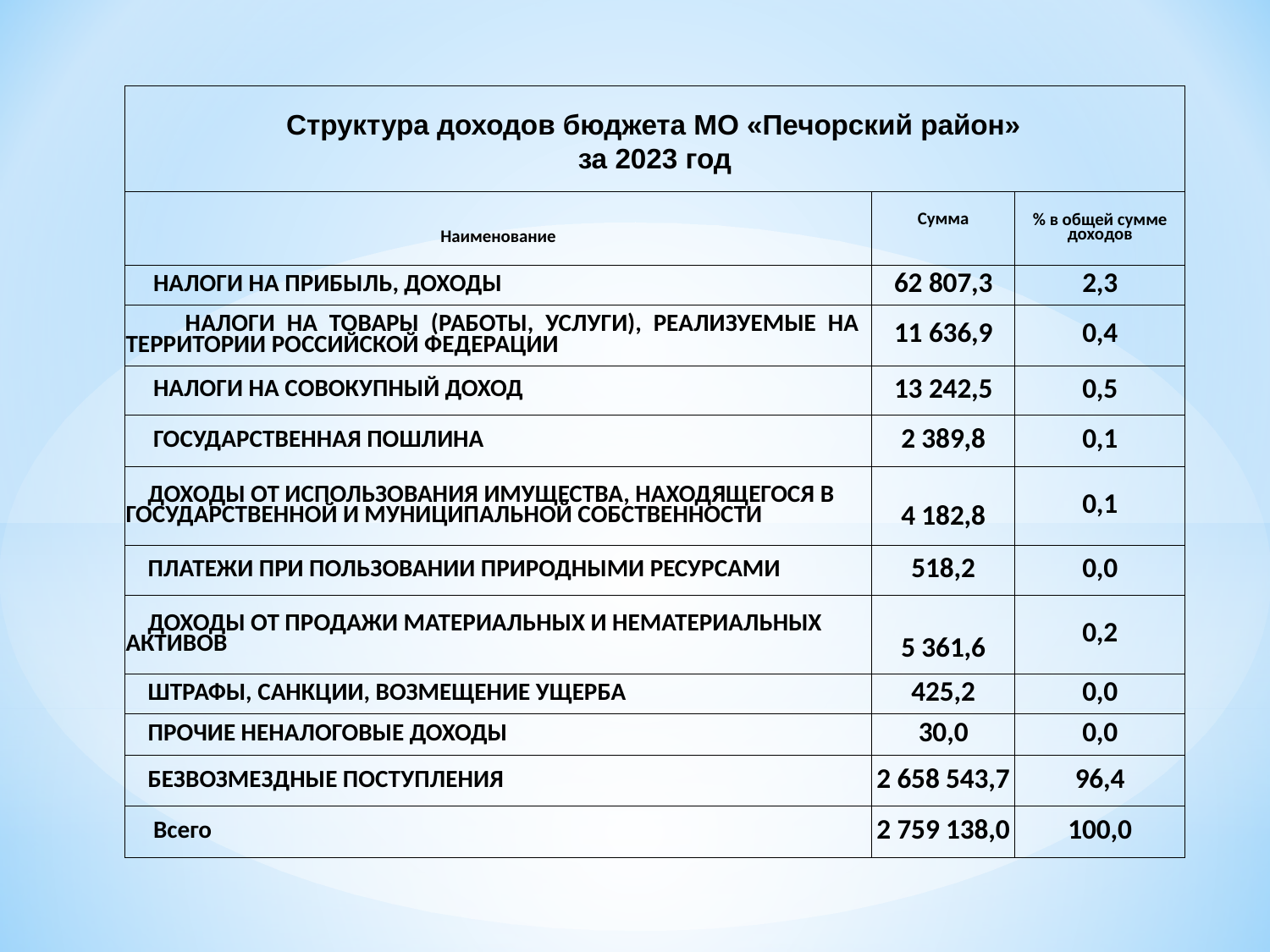

| Структура доходов бюджета МО «Печорский район» за 2023 год |  |  |
| --- | --- | --- |
| Наименование | Сумма | % в общей сумме доходов |
| НАЛОГИ НА ПРИБЫЛЬ, ДОХОДЫ | 62 807,3 | 2,3 |
| НАЛОГИ НА ТОВАРЫ (РАБОТЫ, УСЛУГИ), РЕАЛИЗУЕМЫЕ НА ТЕРРИТОРИИ РОССИЙСКОЙ ФЕДЕРАЦИИ | 11 636,9 | 0,4 |
| НАЛОГИ НА СОВОКУПНЫЙ ДОХОД | 13 242,5 | 0,5 |
| ГОСУДАРСТВЕННАЯ ПОШЛИНА | 2 389,8 | 0,1 |
| ДОХОДЫ ОТ ИСПОЛЬЗОВАНИЯ ИМУЩЕСТВА, НАХОДЯЩЕГОСЯ В ГОСУДАРСТВЕННОЙ И МУНИЦИПАЛЬНОЙ СОБСТВЕННОСТИ | 4 182,8 | 0,1 |
| ПЛАТЕЖИ ПРИ ПОЛЬЗОВАНИИ ПРИРОДНЫМИ РЕСУРСАМИ | 518,2 | 0,0 |
| ДОХОДЫ ОТ ПРОДАЖИ МАТЕРИАЛЬНЫХ И НЕМАТЕРИАЛЬНЫХ АКТИВОВ | 5 361,6 | 0,2 |
| ШТРАФЫ, САНКЦИИ, ВОЗМЕЩЕНИЕ УЩЕРБА | 425,2 | 0,0 |
| ПРОЧИЕ НЕНАЛОГОВЫЕ ДОХОДЫ | 30,0 | 0,0 |
| БЕЗВОЗМЕЗДНЫЕ ПОСТУПЛЕНИЯ | 2 658 543,7 | 96,4 |
| Всего | 2 759 138,0 | 100,0 |